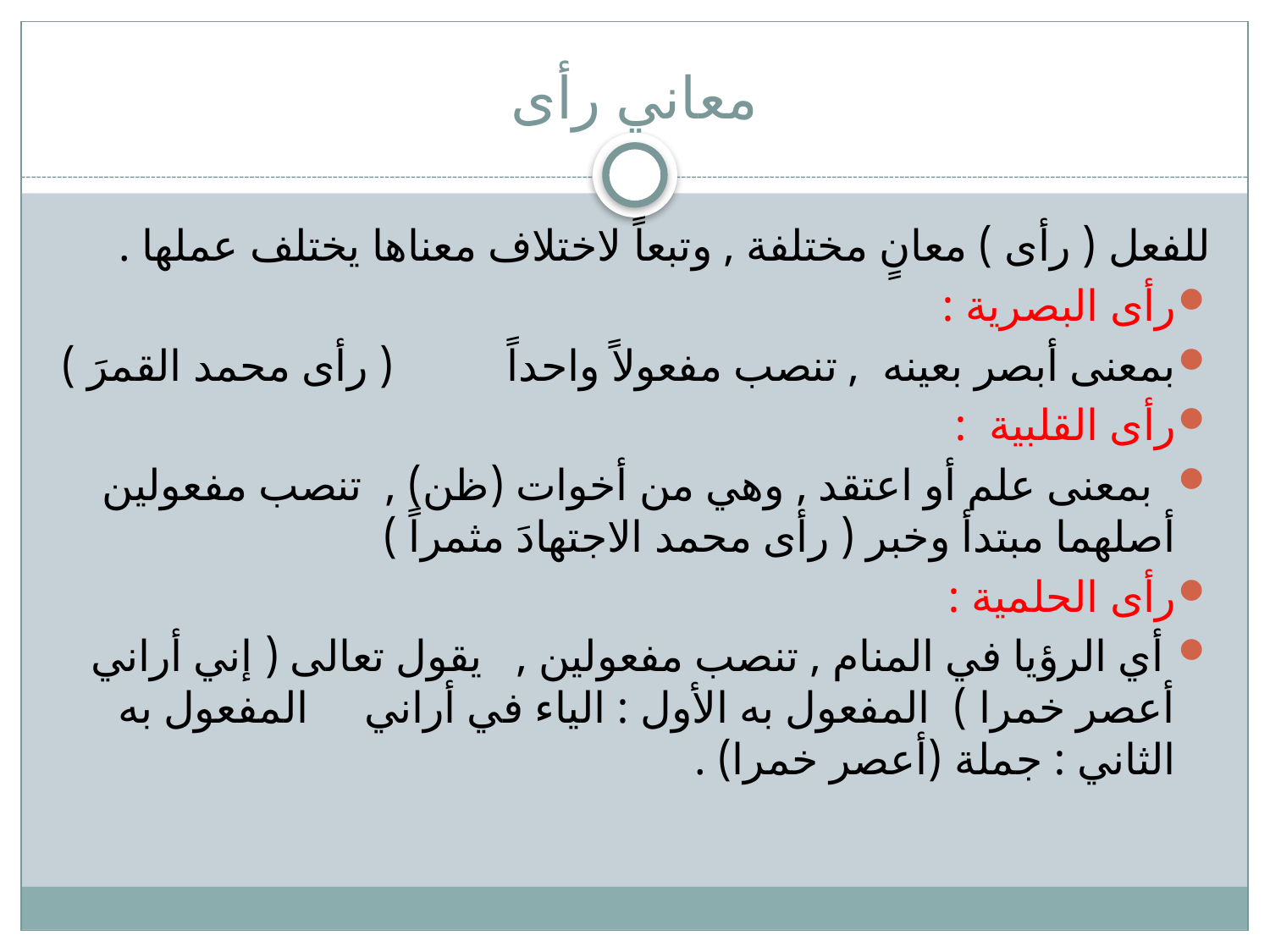

# معاني رأى
للفعل ( رأى ) معانٍ مختلفة , وتبعاً لاختلاف معناها يختلف عملها .
رأى البصرية :
بمعنى أبصر بعينه  , تنصب مفعولاً واحداً          ( رأى محمد القمرَ )
رأى القلبية  :
  بمعنى علم أو اعتقد , وهي من أخوات (ظن) ,  تنصب مفعولين أصلهما مبتدأ وخبر ( رأى محمد الاجتهادَ مثمراً )
رأى الحلمية :
 أي الرؤيا في المنام , تنصب مفعولين ,   يقول تعالى ( إني أراني أعصر خمرا )  المفعول به الأول : الياء في أراني     المفعول به الثاني : جملة (أعصر خمرا) .